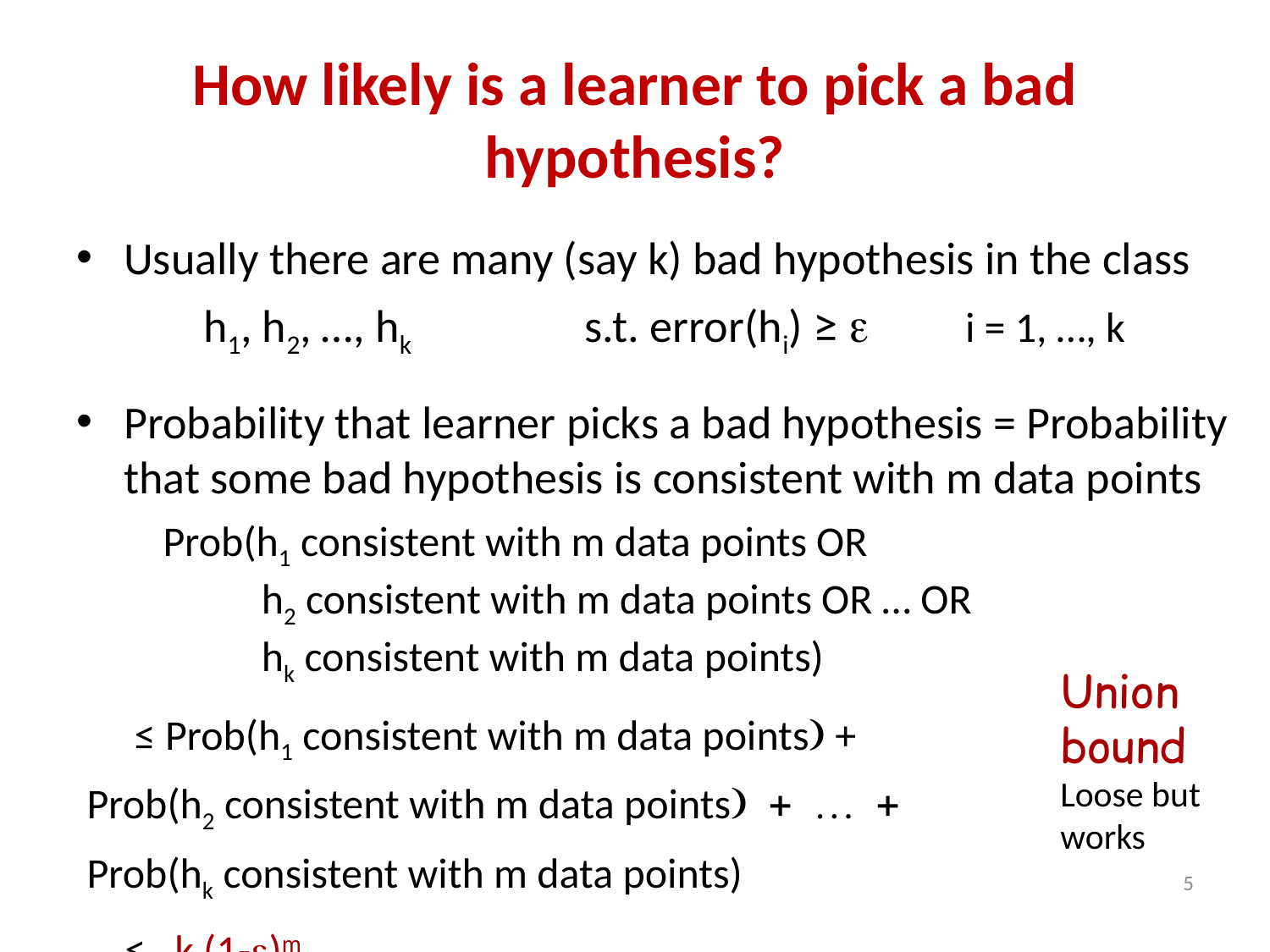

# How likely is a learner to pick a bad hypothesis?
Usually there are many (say k) bad hypothesis in the class
	h1, h2, …, hk   		s.t. error(hi) ≥ ε  	i = 1, …, k

Probability that learner picks a bad hypothesis = Probability that some bad hypothesis is consistent with m data points

        Prob(h1 consistent with m data points OR 		  	  	     h2 consistent with m data points OR … OR   	          	   	     hk consistent with m data points)
     ≤ Prob(h1 consistent with m data points) + 			Prob(h2 consistent with m data points) + … +        		Prob(hk consistent with m data points)
    ≤   k (1-ε)m

Union bound
Loose but works
5